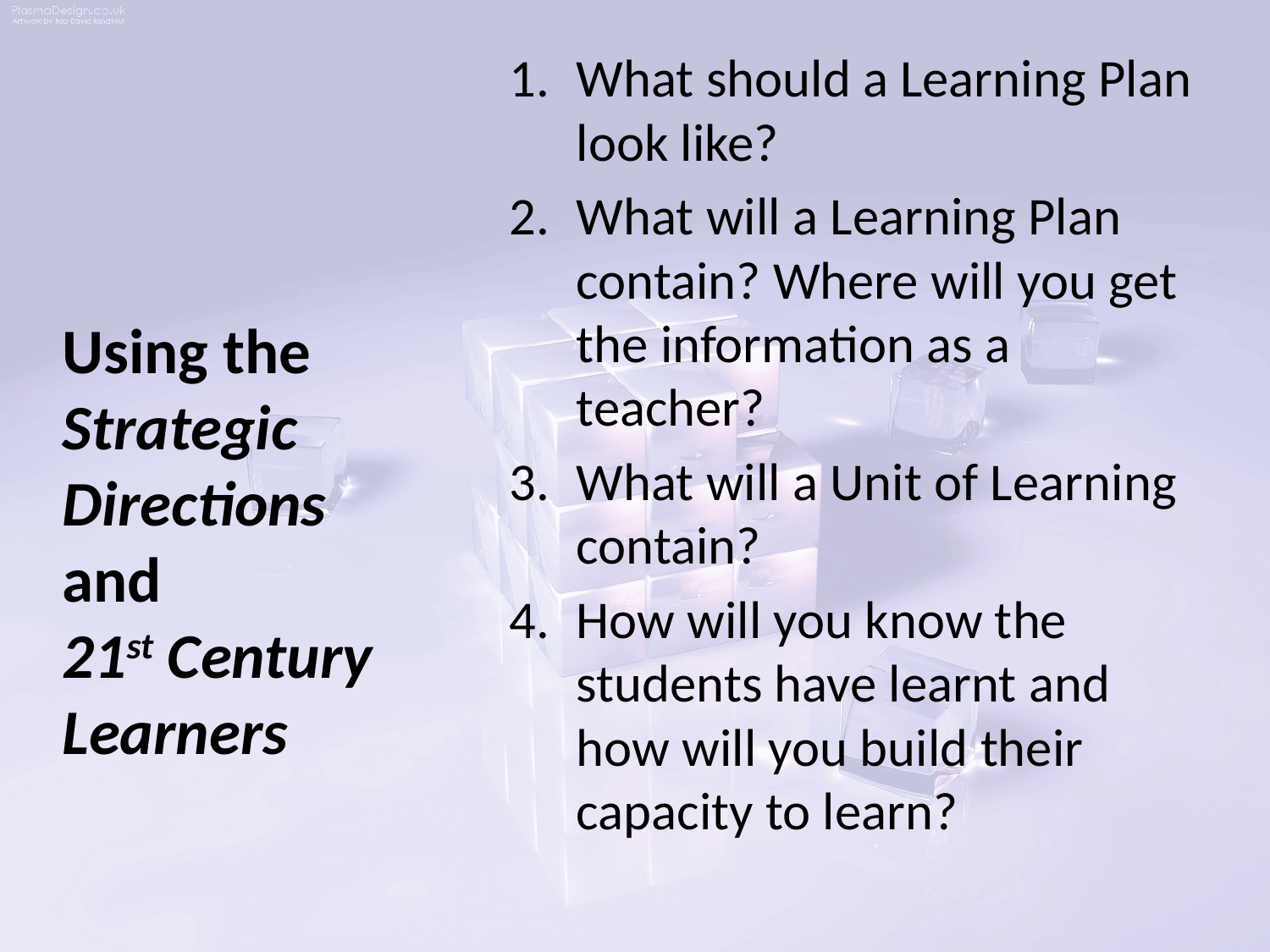

# Using the Strategic Directions and 21st Century Learners
What should a Learning Plan look like?
What will a Learning Plan contain? Where will you get the information as a teacher?
What will a Unit of Learning contain?
How will you know the students have learnt and how will you build their capacity to learn?